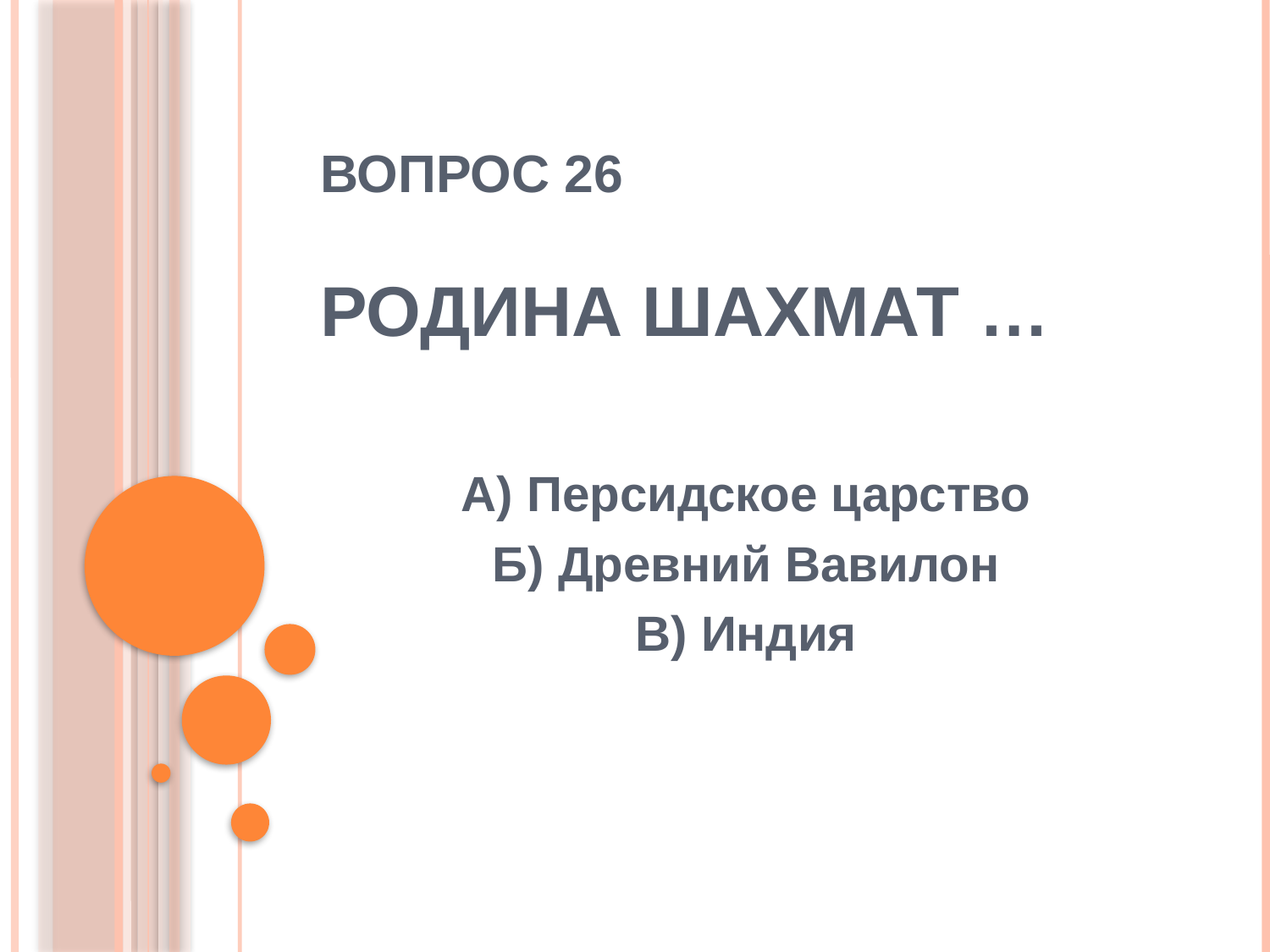

# Вопрос 26 Родина шахмат …
А) Персидское царство
Б) Древний Вавилон
В) Индия